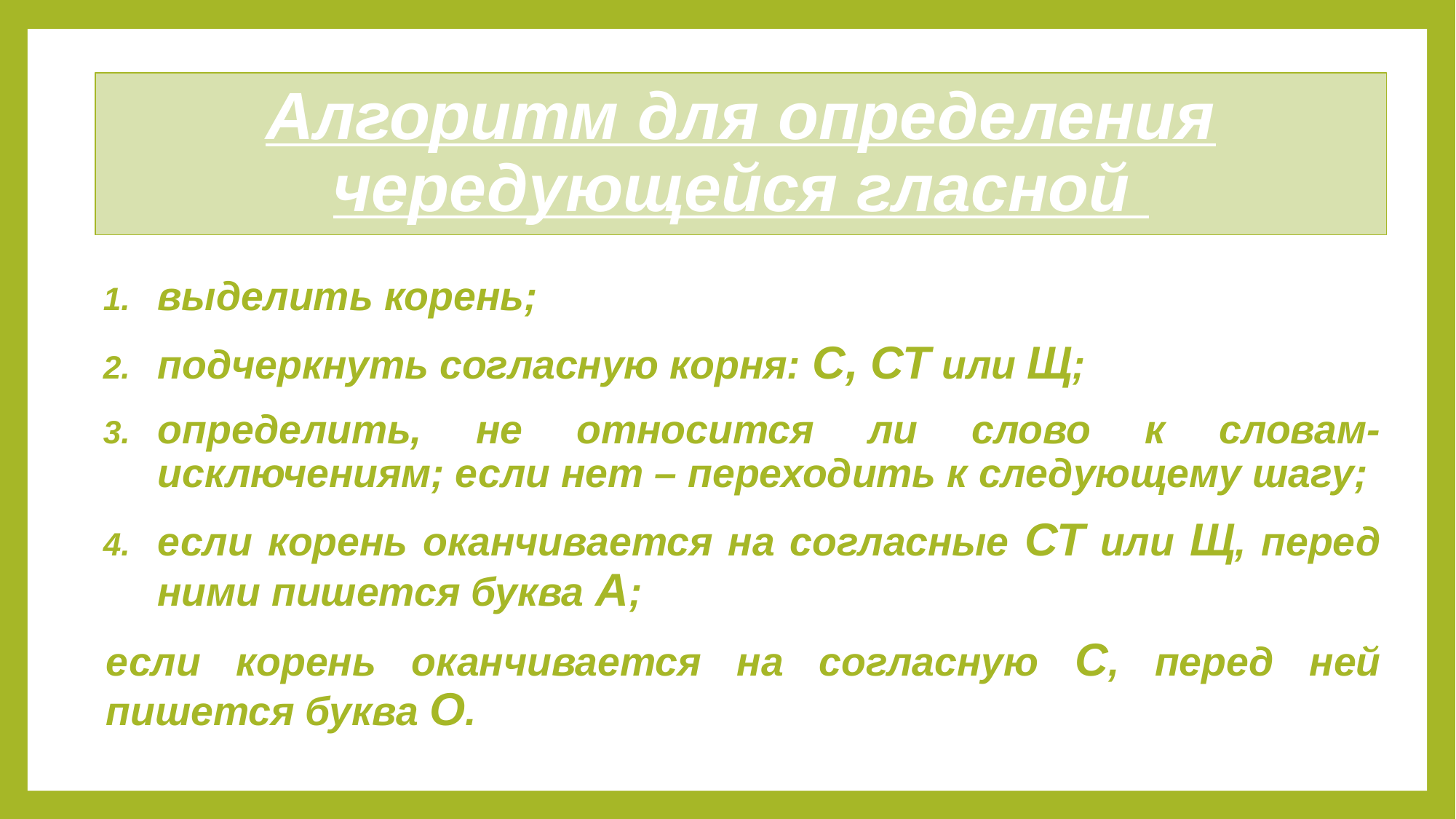

# Алгоритм для определения чередующейся гласной
выделить корень;
подчеркнуть согласную корня: С, СТ или Щ;
определить, не относится ли слово к словам-исключениям; если нет – переходить к следующему шагу;
если корень оканчивается на согласные СТ или Щ, перед ними пишется буква А;
если корень оканчивается на согласную С, перед ней пишется буква О.